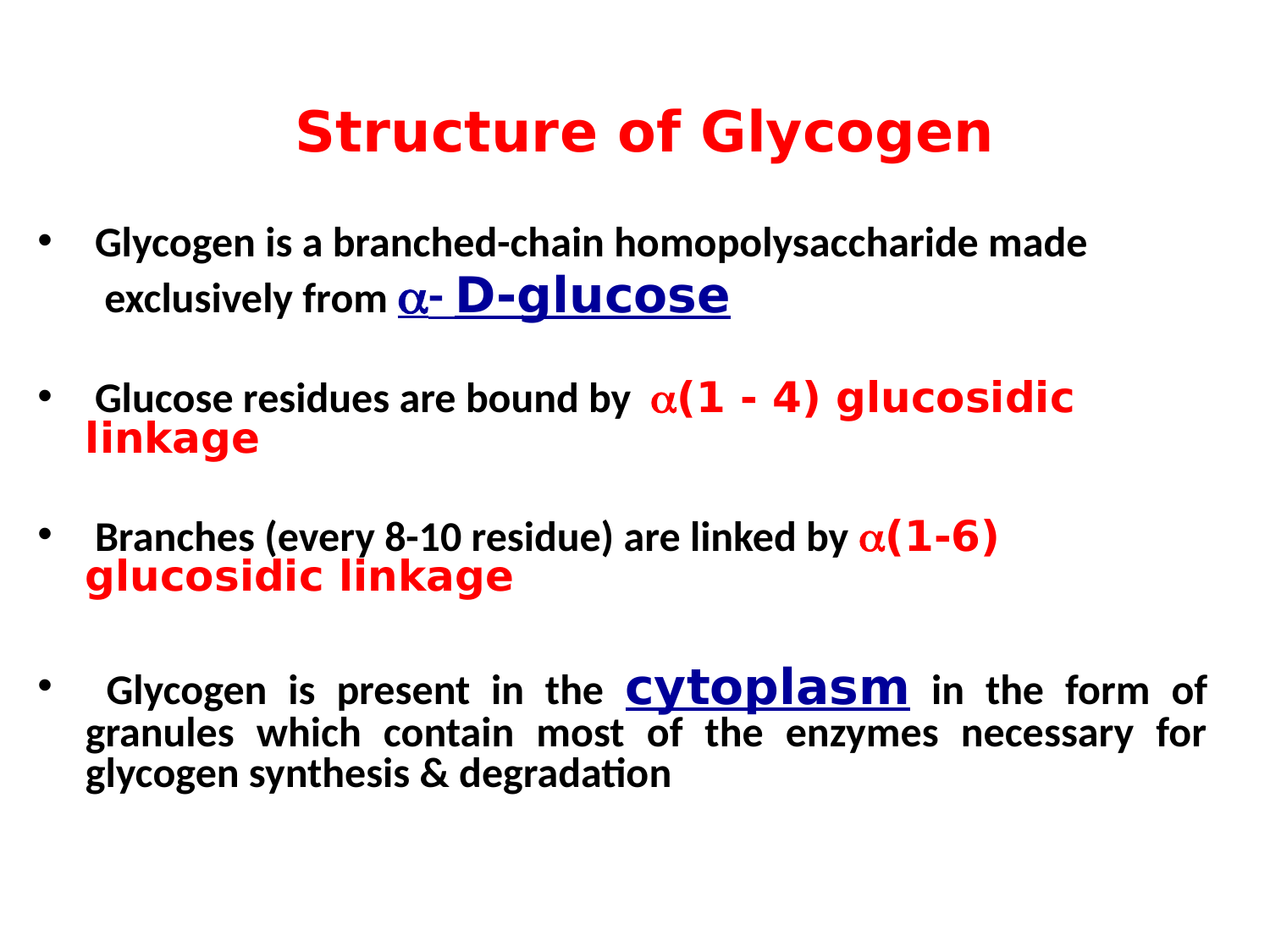

Structure of Glycogen
 Glycogen is a branched-chain homopolysaccharide made
       exclusively from α- D-glucose

 Glucose residues are bound by  α(1 - 4) glucosidic linkage

 Branches (every 8-10 residue) are linked by α(1-6) glucosidic linkage

 Glycogen is present in the cytoplasm in the form of granules which contain most of the enzymes necessary for glycogen synthesis & degradation